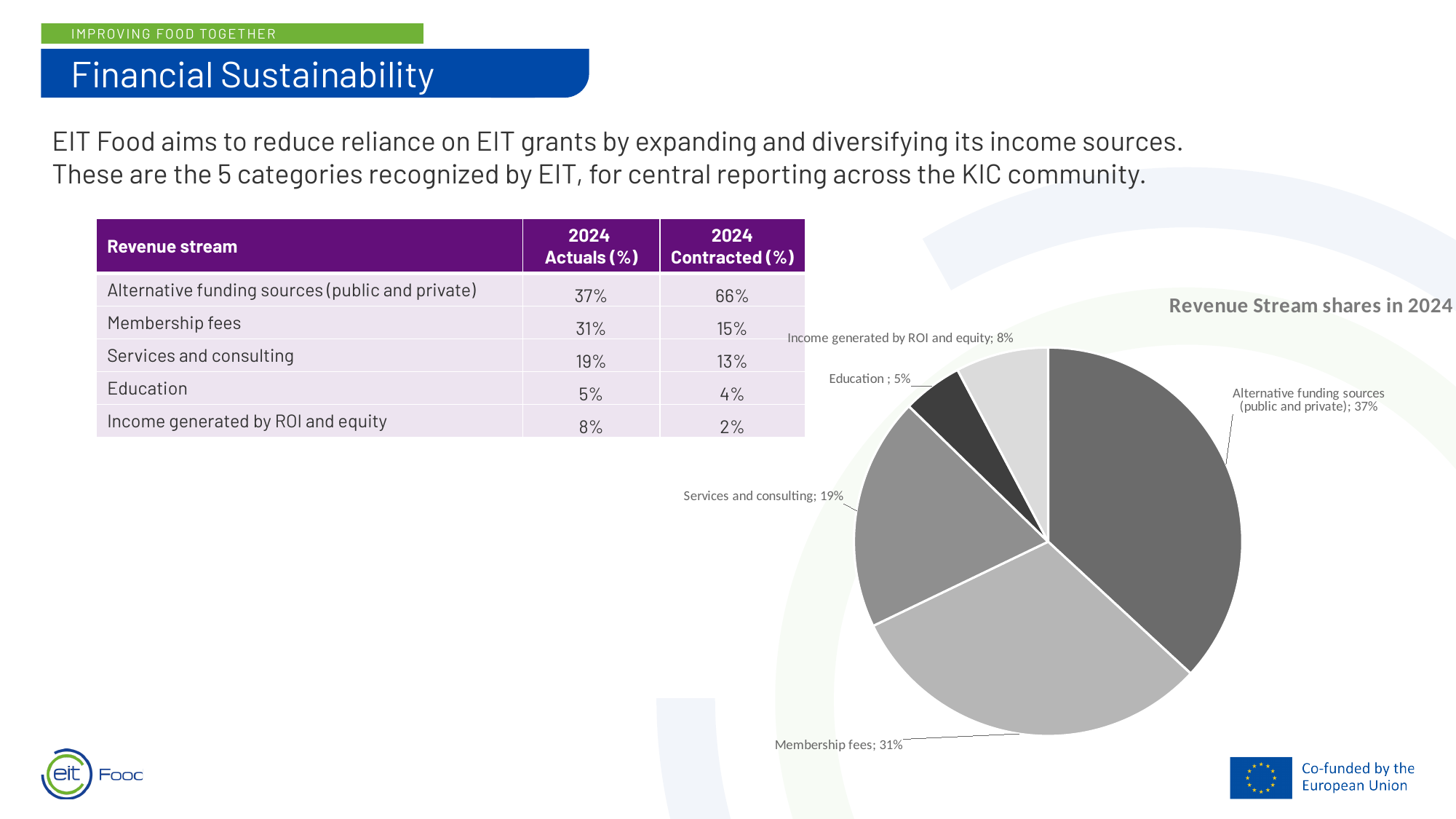

IMPROVING FOOD TOGETHER
Financial Sustainability

EIT Food aims to reduce reliance on EIT grants by expanding and diversifying its income sources.
These are the 5 categories recognized by EIT, for central reporting across the KIC community.
| Revenue stream | 2024 Actuals (%) | 2024 Contracted (%) |
| --- | --- | --- |
| Alternative funding sources (public and private) | 37% | 66% |
| Membership fees | 31% | 15% |
| Services and consulting | 19% | 13% |
| Education | 5% | 4% |
| Income generated by ROI and equity | 8% | 2% |

### Chart: Revenue Stream shares in 2024

| Category |  |
|---|---|
| Alternative funding sources (public and private) | 0.36871411171045765 |
| Membership fees | 0.309900817817992 |
| Services and consulting | 0.1941882721419871 |
| Education  | 0.049939098660170524 |
| Income generated by ROI and equity | 0.07725769966939272 |